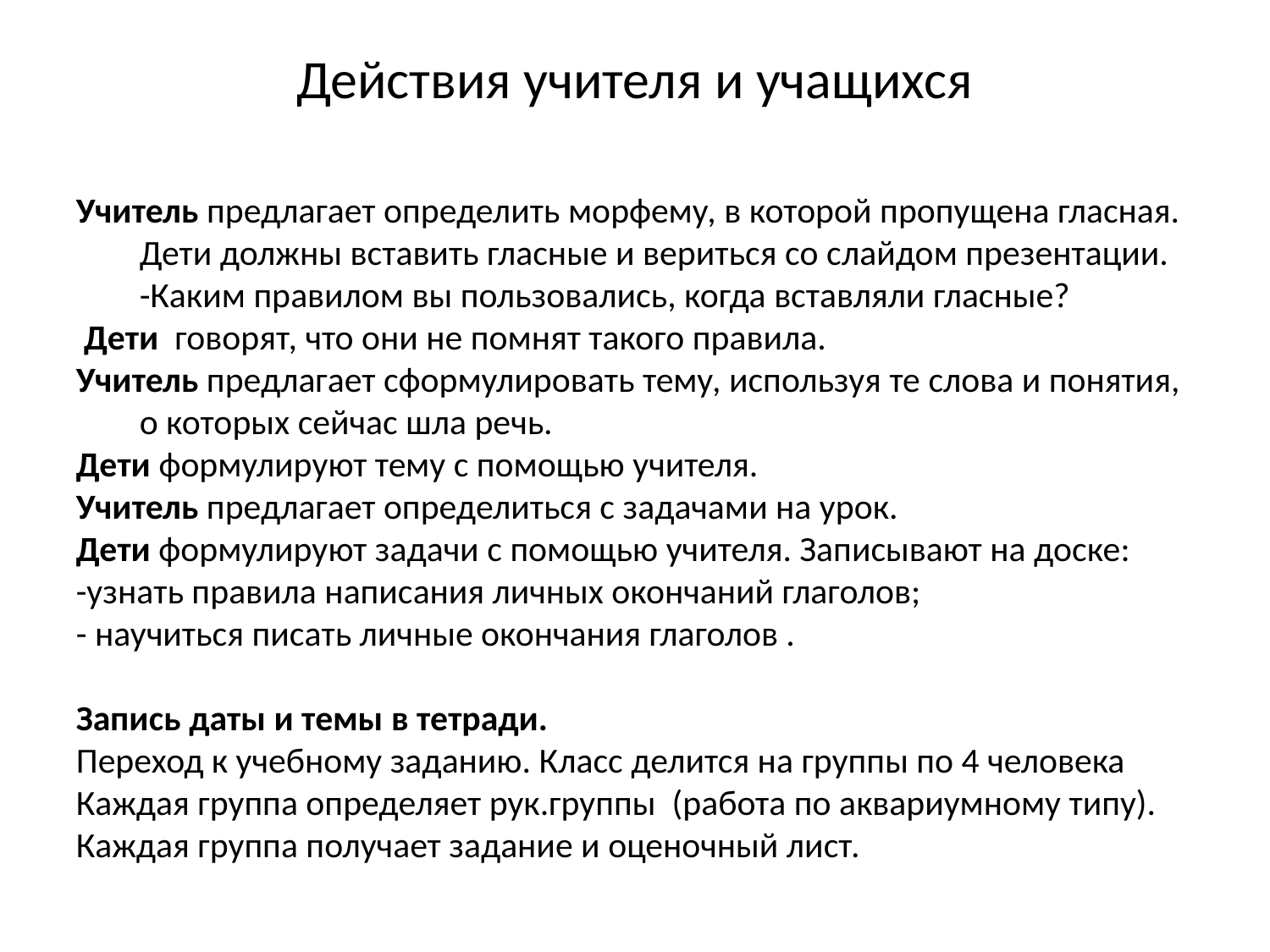

# Действия учителя и учащихся

Учитель предлагает определить морфему, в которой пропущена гласная. Дети должны вставить гласные и вериться со слайдом презентации.  -Каким правилом вы пользовались, когда вставляли гласные?
 Дети  говорят, что они не помнят такого правила.
Учитель предлагает сформулировать тему, используя те слова и понятия, о которых сейчас шла речь.
Дети формулируют тему с помощью учителя.
Учитель предлагает определиться с задачами на урок.
Дети формулируют задачи с помощью учителя. Записывают на доске:
-узнать правила написания личных окончаний глаголов;
- научиться писать личные окончания глаголов .

Запись даты и темы в тетради.
Переход к учебному заданию. Класс делится на группы по 4 человека
Каждая группа определяет рук.группы  (работа по аквариумному типу).
Каждая группа получает задание и оценочный лист.